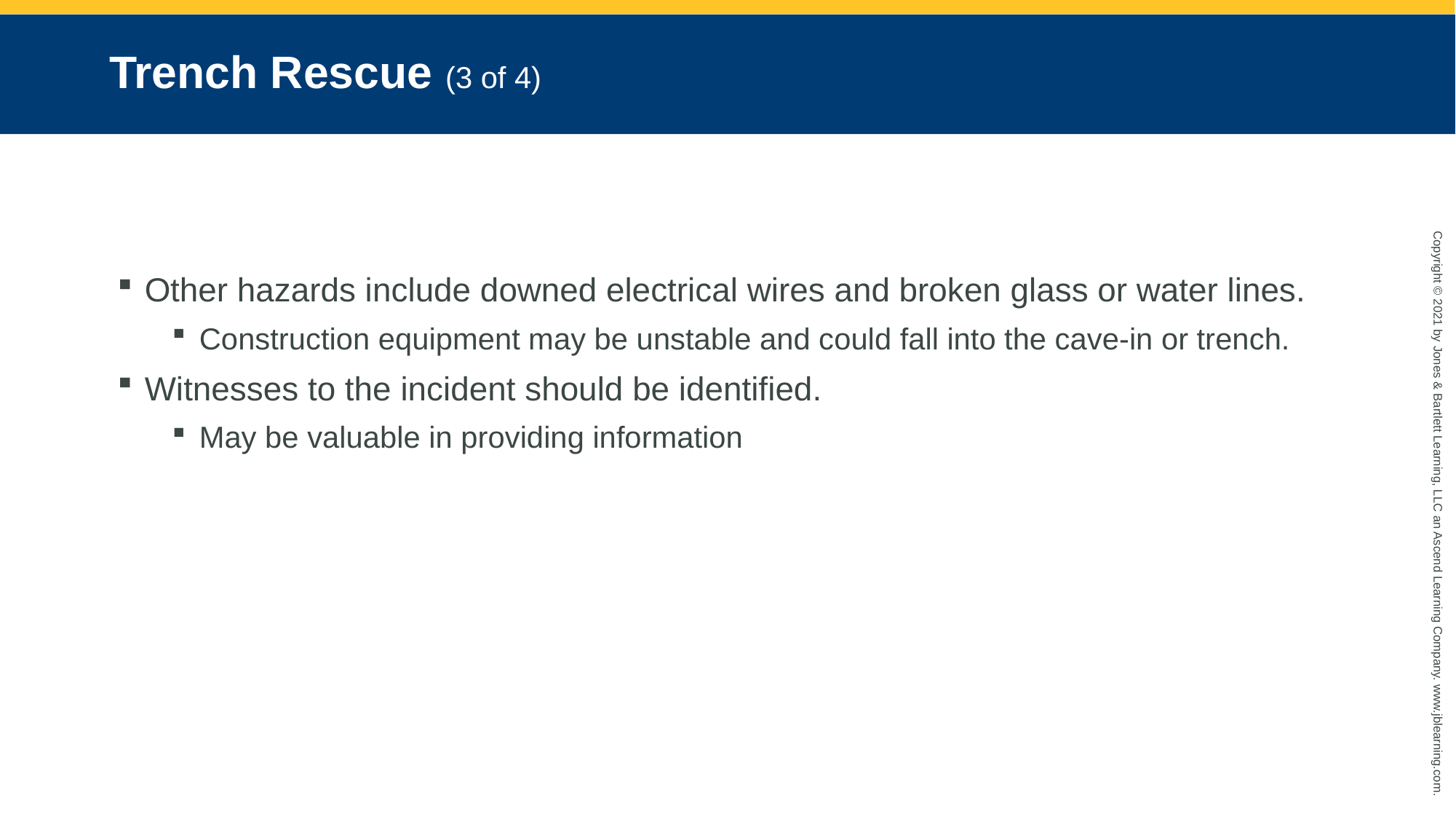

# Trench Rescue (3 of 4)
Other hazards include downed electrical wires and broken glass or water lines.
Construction equipment may be unstable and could fall into the cave-in or trench.
Witnesses to the incident should be identified.
May be valuable in providing information